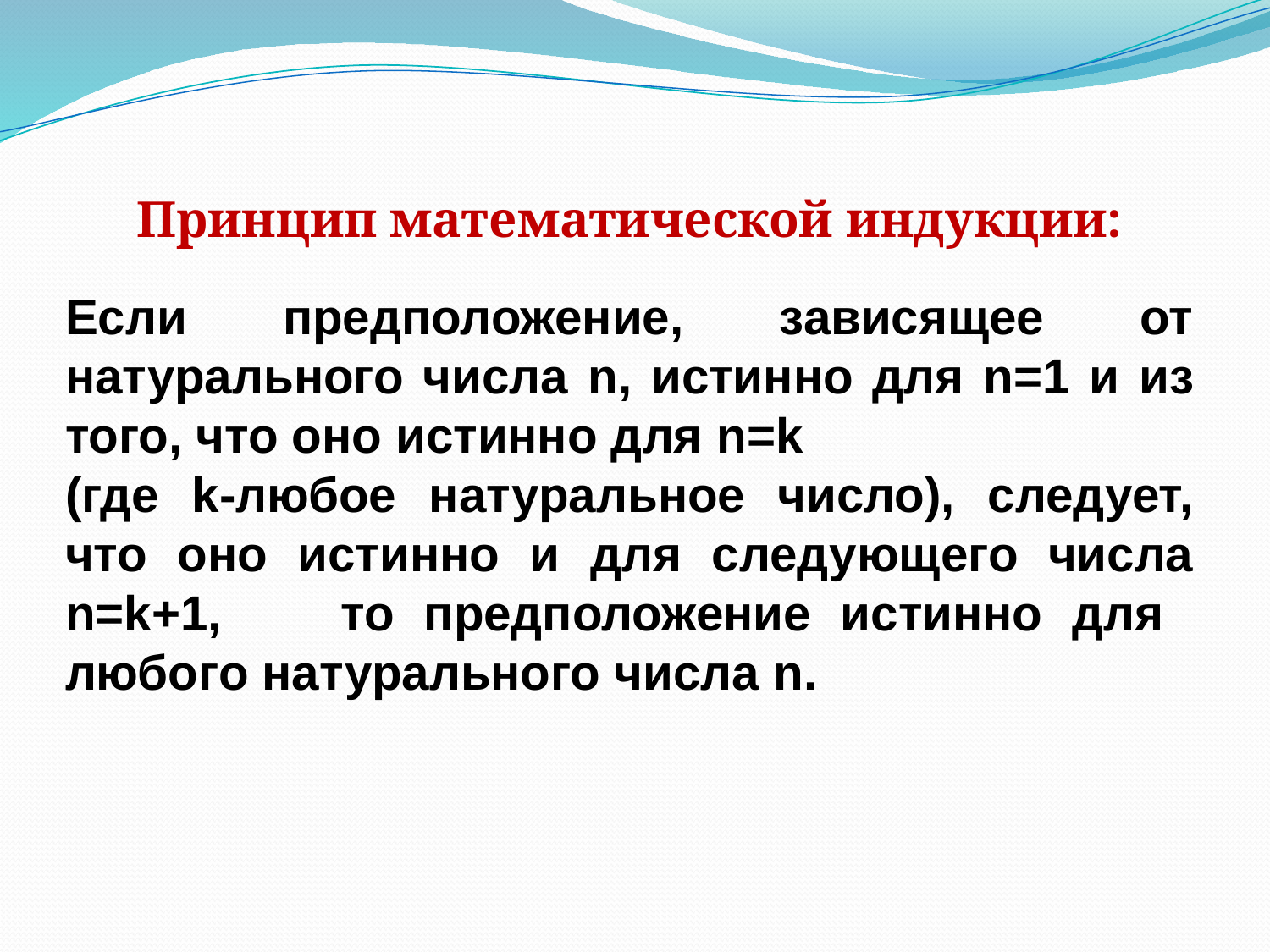

Принцип математической индукции:

Если предположение, зависящее от натурального числа n, истинно для n=1 и из того, что оно истинно для n=k
(где k-любое натуральное число), следует, что оно истинно и для следующего числа n=k+1,    то предположение истинно для  любого натурального числа n.